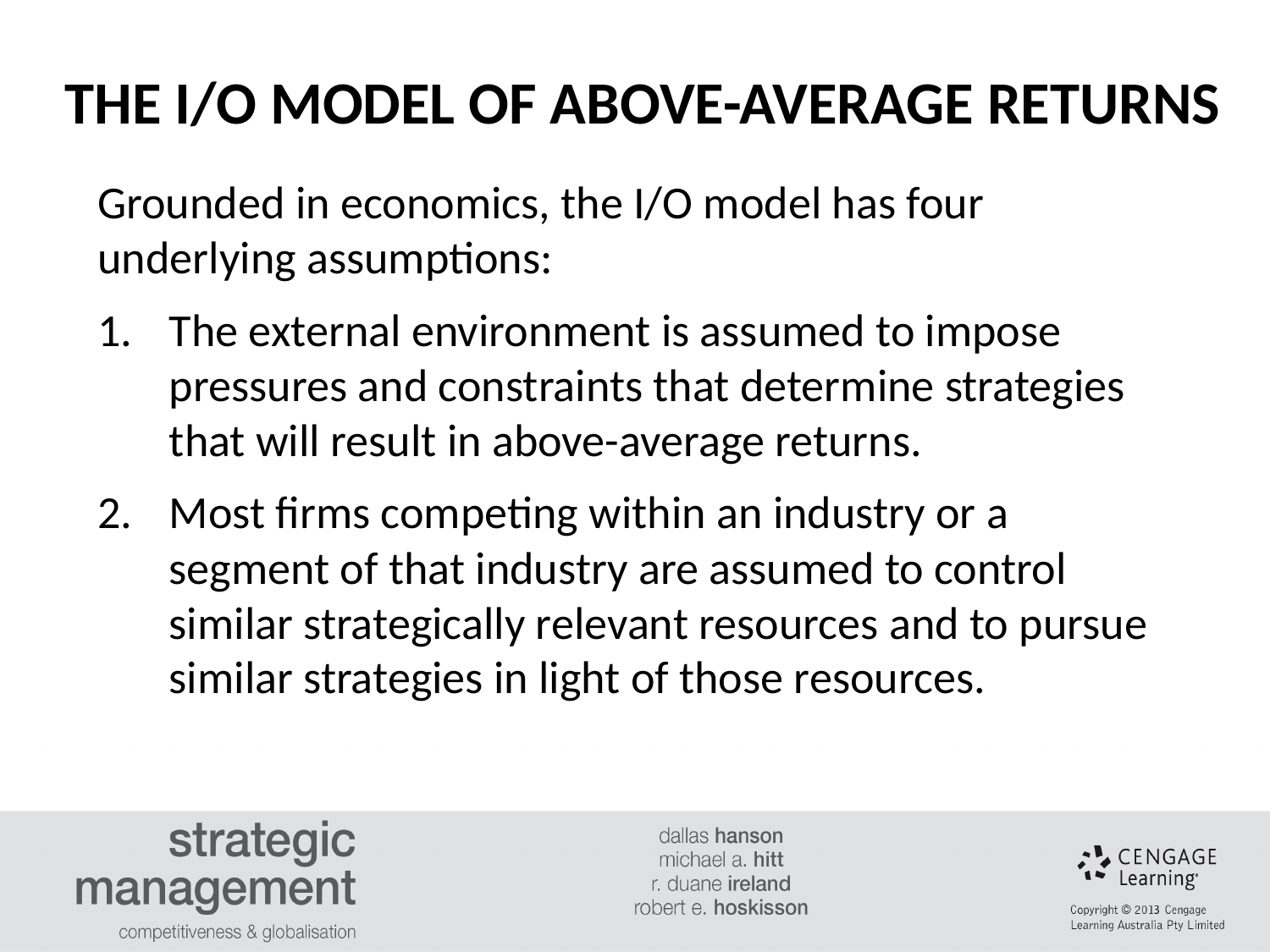

THE I/O MODEL OF ABOVE-AVERAGE RETURNS
#
Grounded in economics, the I/O model has four underlying assumptions:
The external environment is assumed to impose pressures and constraints that determine strategies that will result in above-average returns.
Most firms competing within an industry or a segment of that industry are assumed to control similar strategically relevant resources and to pursue similar strategies in light of those resources.